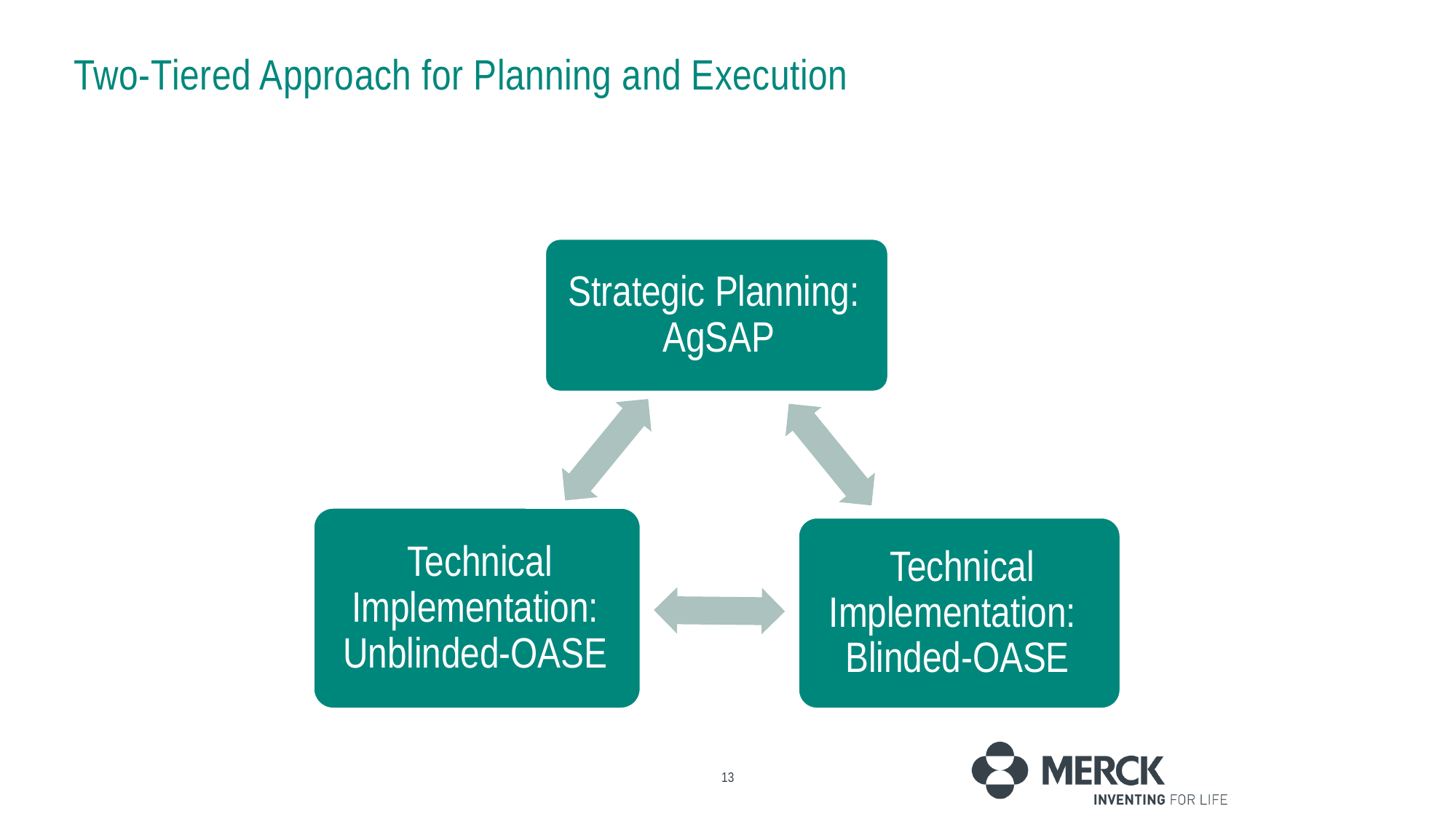

# Two-Tiered Approach for Planning and Execution
Strategic Planning:
AgSAP

Technical Implementation:
Blinded-OASE

Technical Implementation:  Unblinded-OASE

13